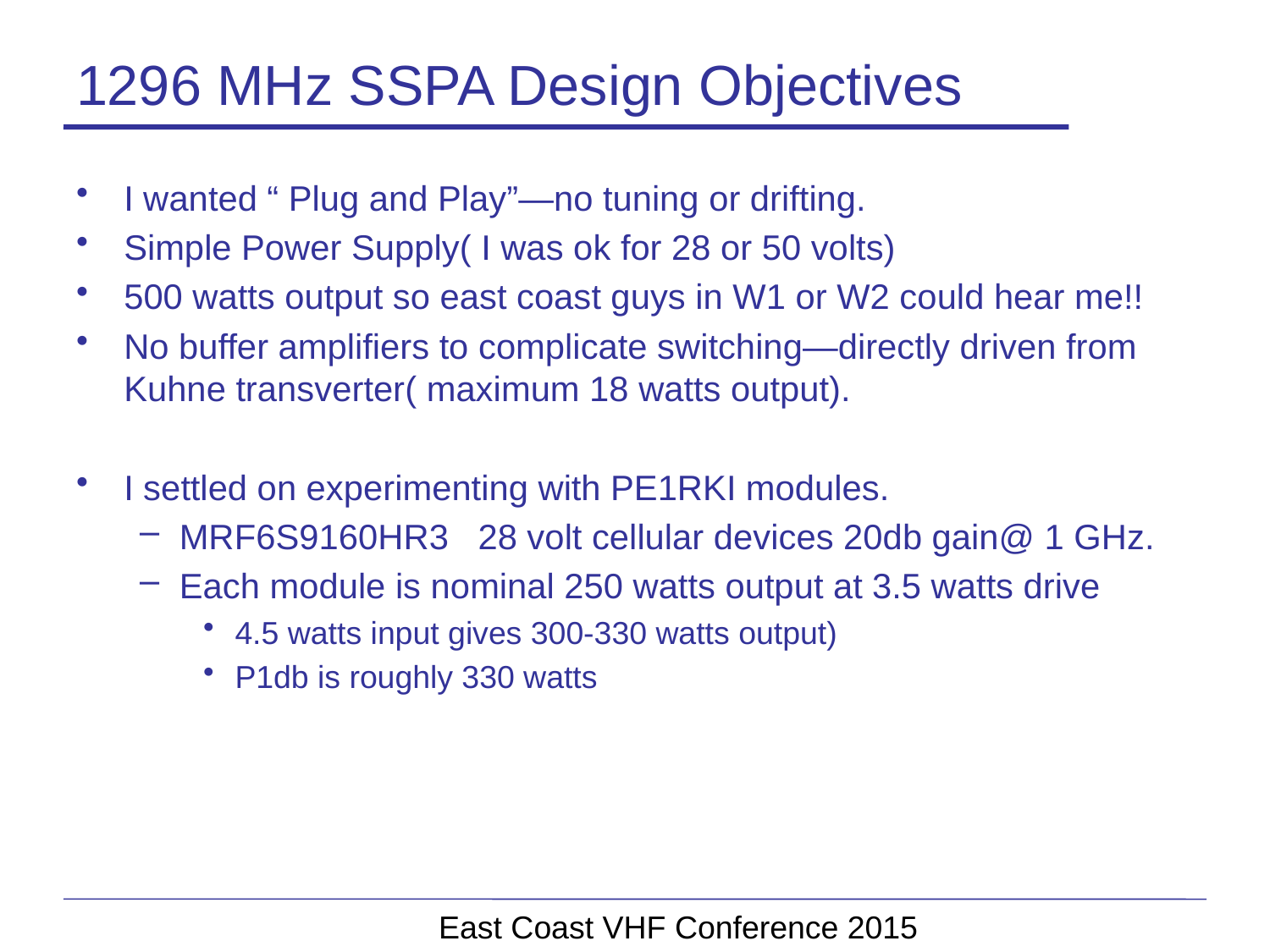

# 1296 MHz SSPA Design Objectives
I wanted “ Plug and Play”—no tuning or drifting.
Simple Power Supply( I was ok for 28 or 50 volts)
500 watts output so east coast guys in W1 or W2 could hear me!!
No buffer amplifiers to complicate switching—directly driven from Kuhne transverter( maximum 18 watts output).

I settled on experimenting with PE1RKI modules.
MRF6S9160HR3   28 volt cellular devices 20db gain@ 1 GHz.
Each module is nominal 250 watts output at 3.5 watts drive
4.5 watts input gives 300-330 watts output)
P1db is roughly 330 watts